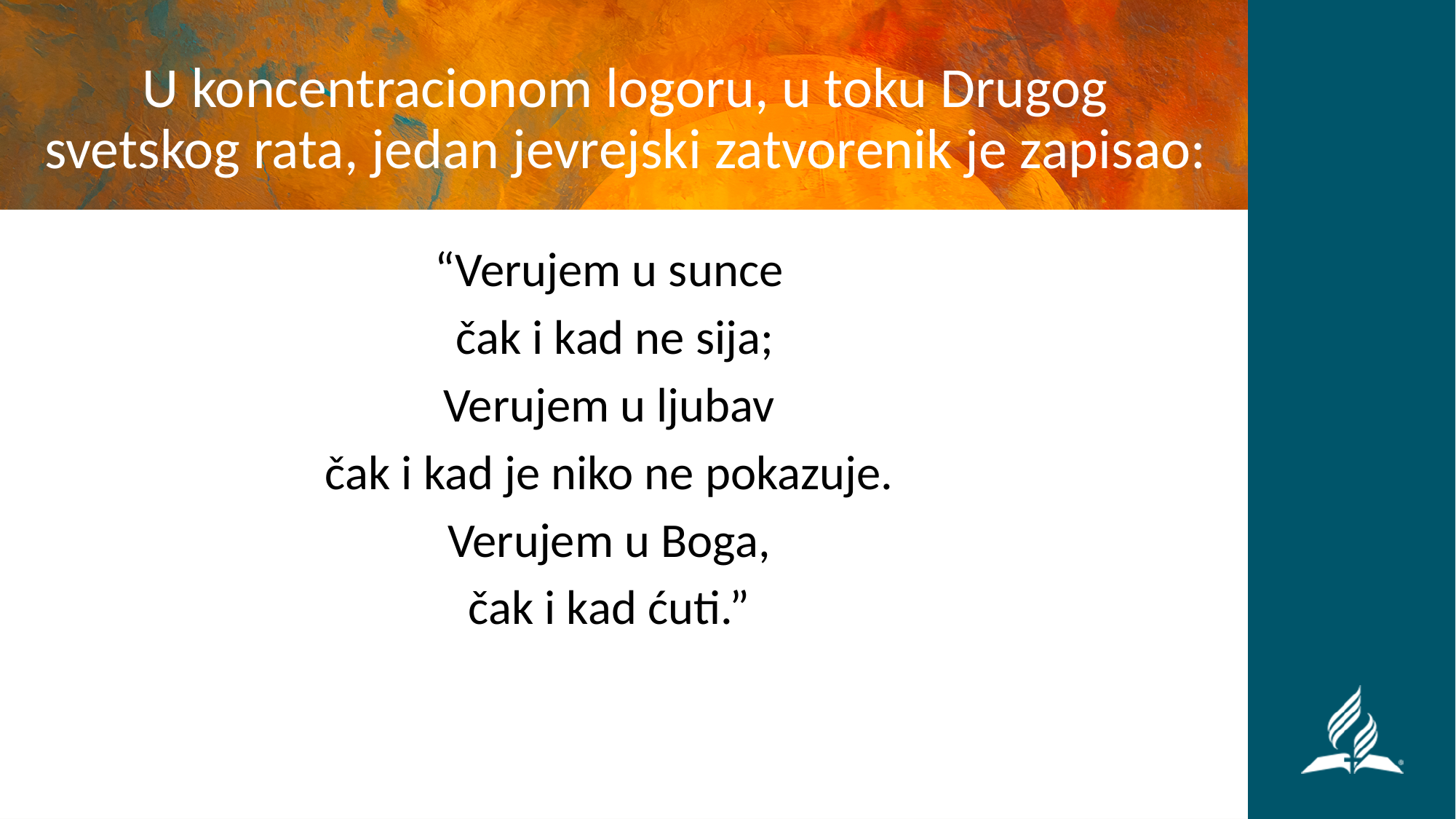

# U koncentracionom logoru, u toku Drugog svetskog rata, jedan jevrejski zatvorenik je zapisao:
“Verujem u sunce
čak i kad ne sija;
Verujem u ljubav
čak i kad je niko ne pokazuje.
Verujem u Boga,
čak i kad ćuti.”